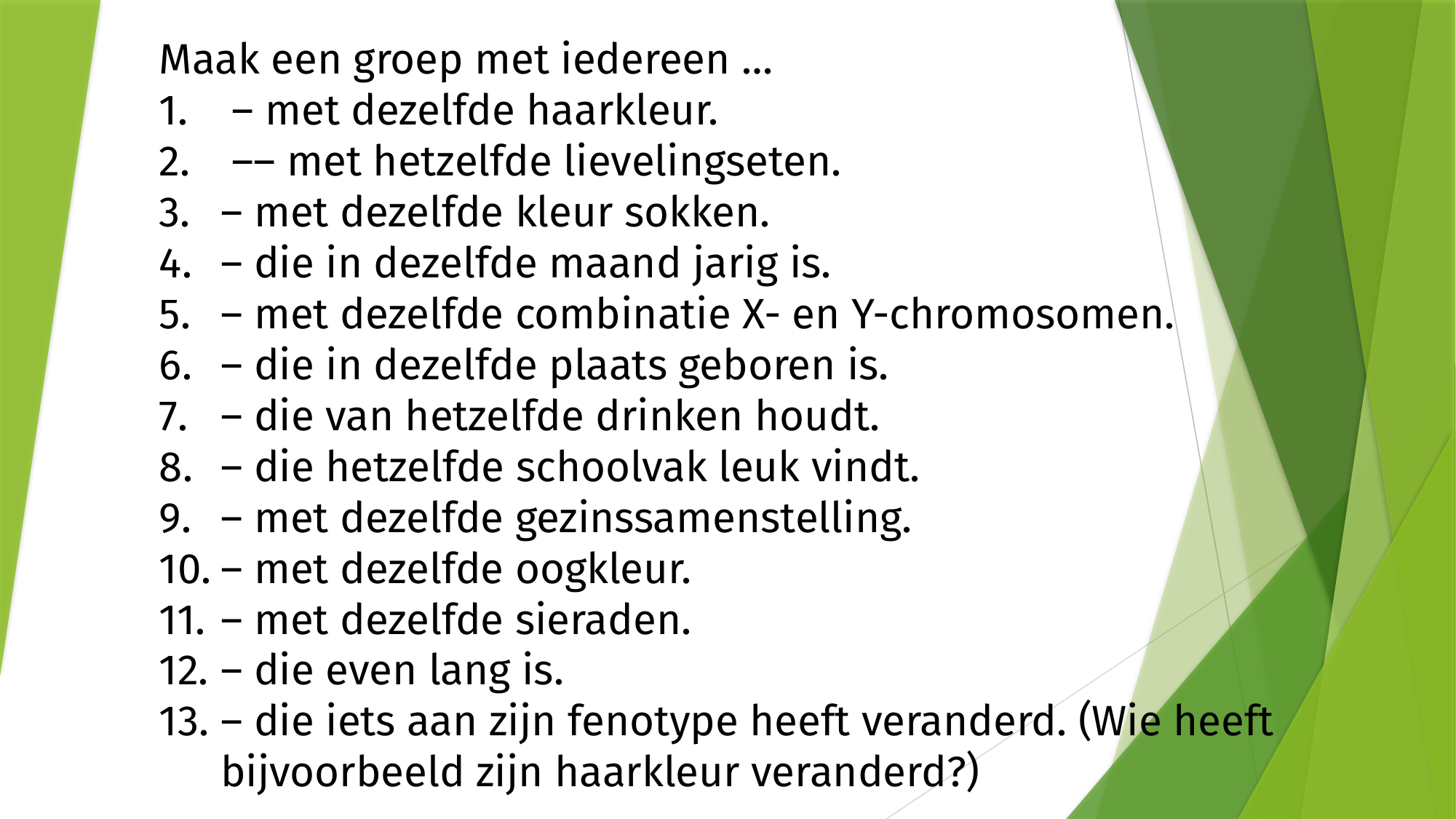

Maak een groep met iedereen …
 – met dezelfde haarkleur.
 –– met hetzelfde lievelingseten.
– met dezelfde kleur sokken.
– die in dezelfde maand jarig is.
– met dezelfde combinatie X- en Y-chromosomen.
– die in dezelfde plaats geboren is.
– die van hetzelfde drinken houdt.
– die hetzelfde schoolvak leuk vindt.
– met dezelfde gezinssamenstelling.
– met dezelfde oogkleur.
– met dezelfde sieraden.
– die even lang is.
– die iets aan zijn fenotype heeft veranderd. (Wie heeft bijvoorbeeld zijn haarkleur veranderd?)